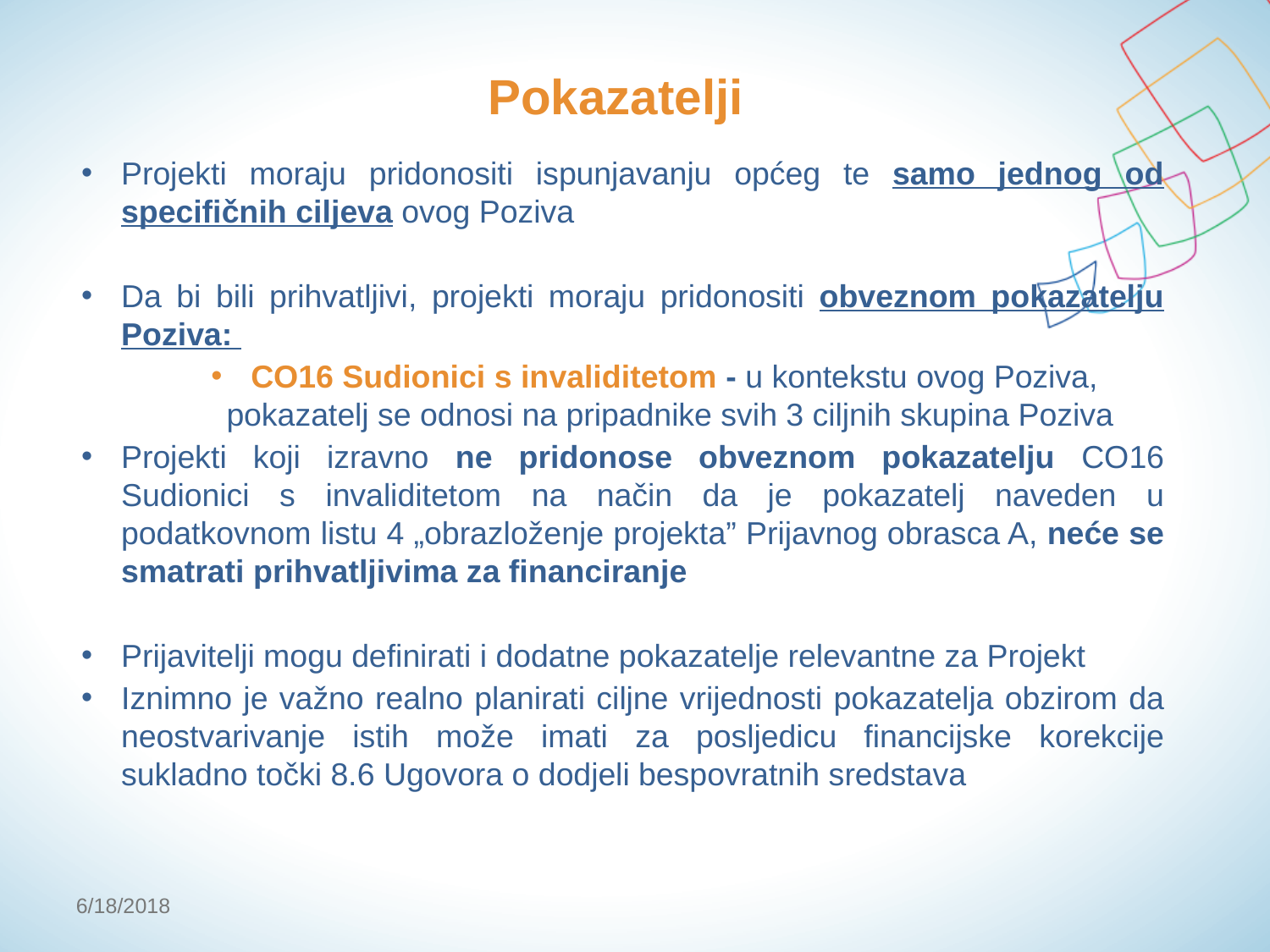

# Pokazatelji

Projekti moraju pridonositi ispunjavanju općeg te samo jednog od specifičnih ciljeva ovog Poziva

Da bi bili prihvatljivi, projekti moraju pridonositi obveznom pokazatelju Poziva:
CO16 Sudionici s invaliditetom - u kontekstu ovog Poziva, pokazatelj se odnosi na pripadnike svih 3 ciljnih skupina Poziva
Projekti koji izravno ne pridonose obveznom pokazatelju CO16 Sudionici s invaliditetom na način da je pokazatelj naveden u podatkovnom listu 4 „obrazloženje projekta” Prijavnog obrasca A, neće se smatrati prihvatljivima za financiranje

Prijavitelji mogu definirati i dodatne pokazatelje relevantne za Projekt
Iznimno je važno realno planirati ciljne vrijednosti pokazatelja obzirom da neostvarivanje istih može imati za posljedicu financijske korekcije sukladno točki 8.6 Ugovora o dodjeli bespovratnih sredstava